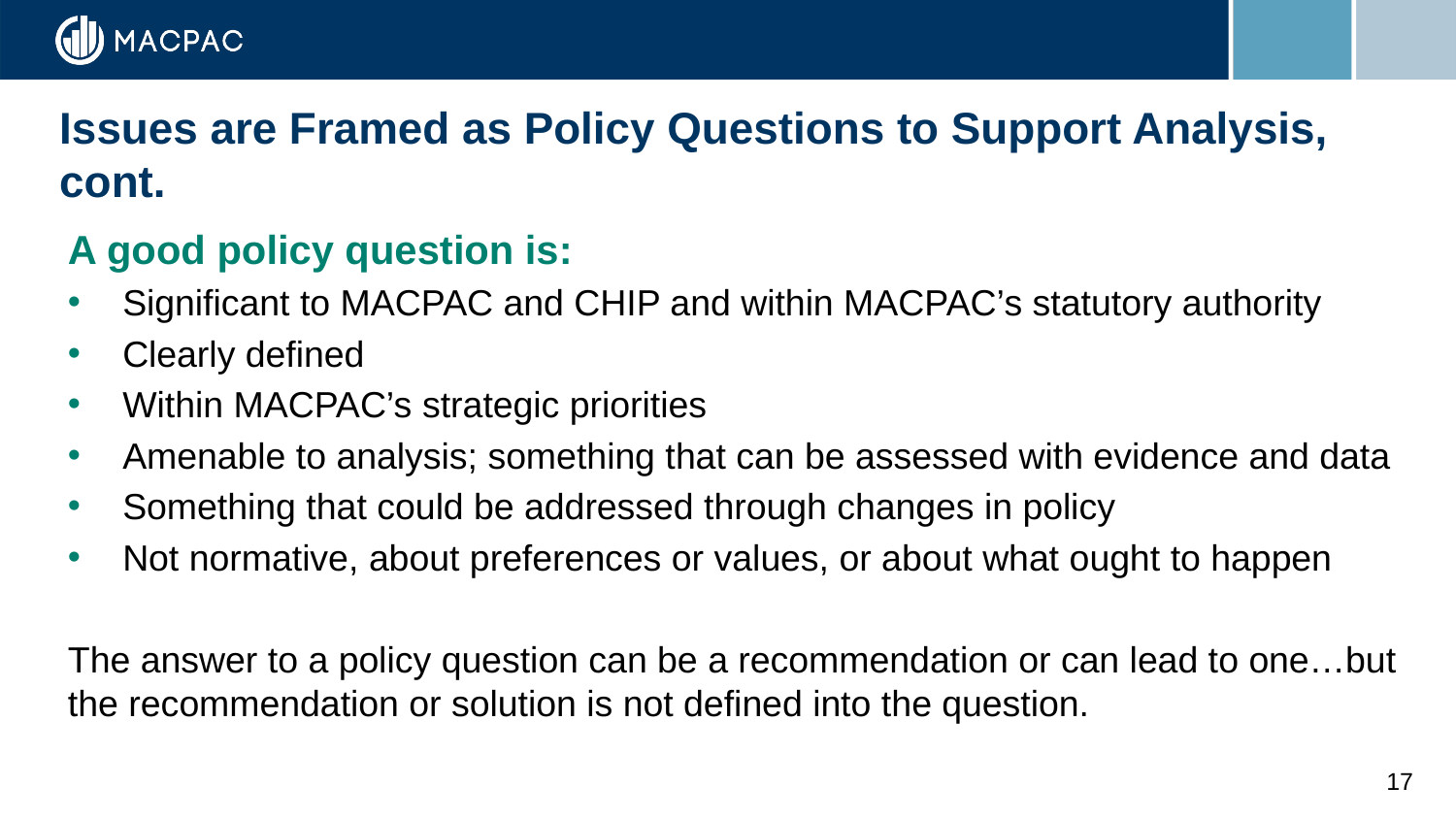

# Issues are Framed as Policy Questions to Support Analysis, cont.
A good policy question is:
Significant to MACPAC and CHIP and within MACPAC’s statutory authority
Clearly defined
Within MACPAC’s strategic priorities
Amenable to analysis; something that can be assessed with evidence and data
Something that could be addressed through changes in policy
Not normative, about preferences or values, or about what ought to happen

The answer to a policy question can be a recommendation or can lead to one…but the recommendation or solution is not defined into the question.
17